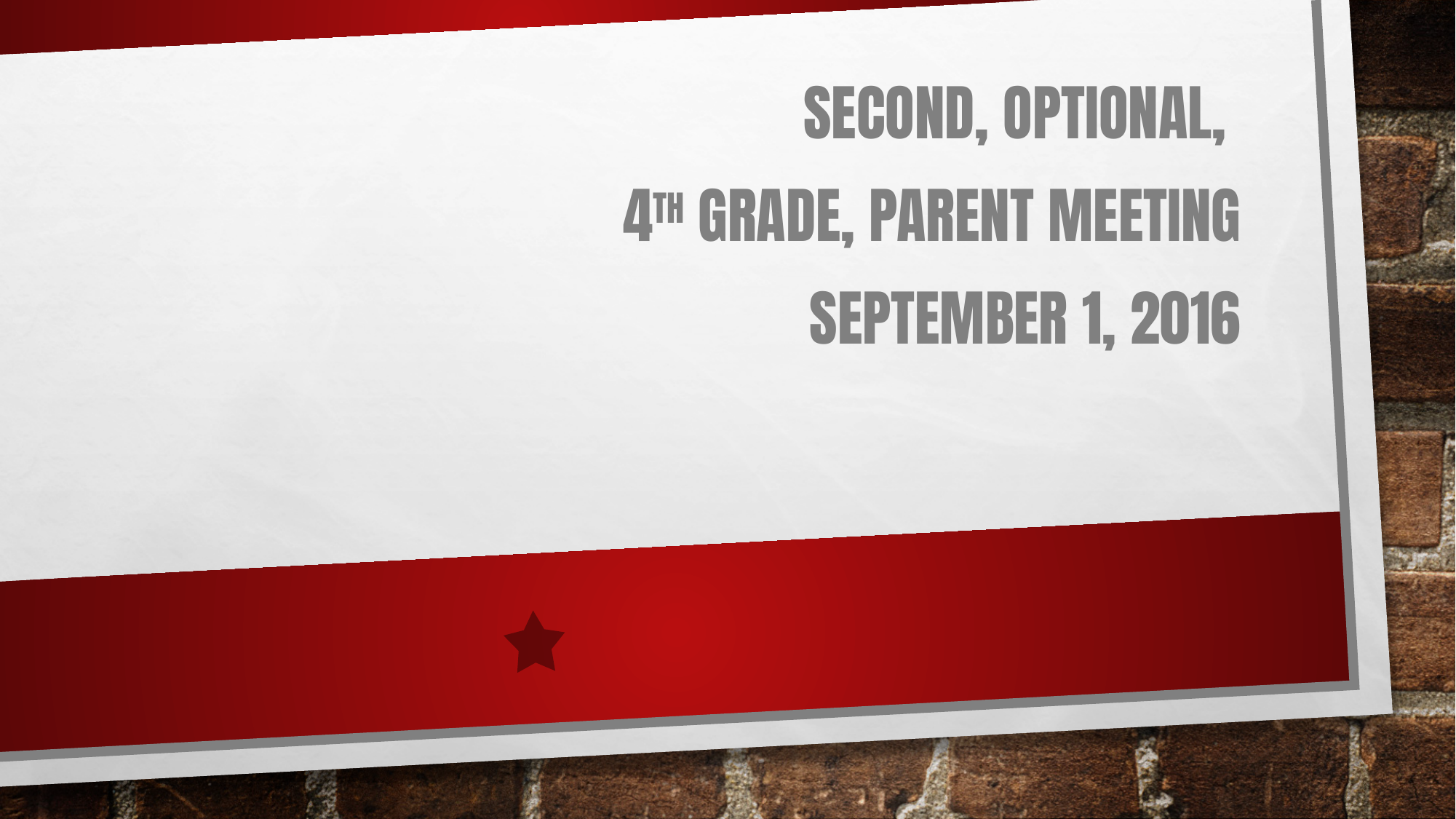

Second, Optional,
4th Grade, Parent Meeting
September 1, 2016